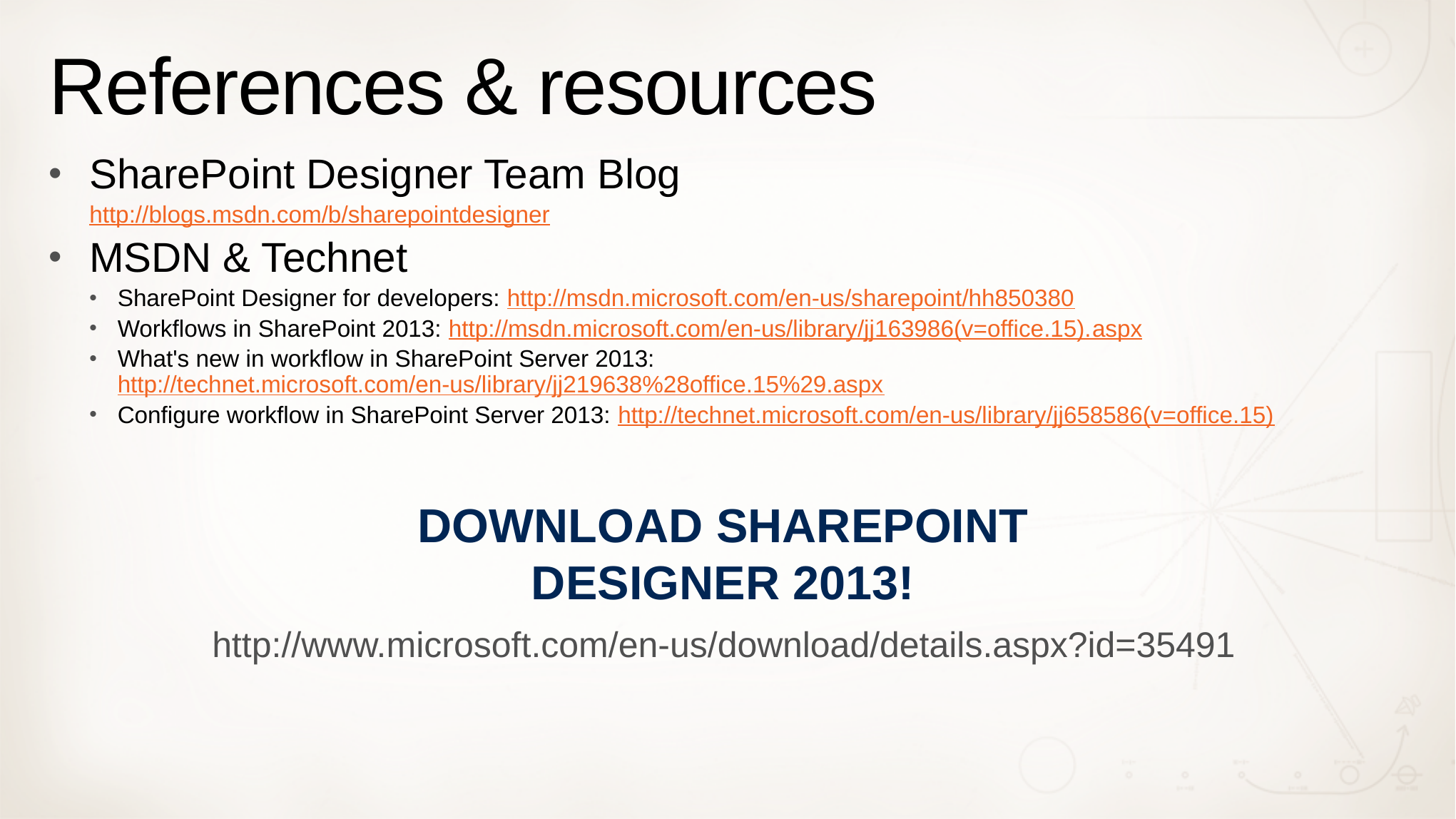

# References & resources
SharePoint Designer Team Blog
http://blogs.msdn.com/b/sharepointdesigner
MSDN & Technet
SharePoint Designer for developers: http://msdn.microsoft.com/en-us/sharepoint/hh850380
Workflows in SharePoint 2013: http://msdn.microsoft.com/en-us/library/jj163986(v=office.15).aspx
What's new in workflow in SharePoint Server 2013: http://technet.microsoft.com/en-us/library/jj219638%28office.15%29.aspx
Configure workflow in SharePoint Server 2013: http://technet.microsoft.com/en-us/library/jj658586(v=office.15)
DOWNLOAD SHAREPOINT DESIGNER 2013!
http://www.microsoft.com/en-us/download/details.aspx?id=35491